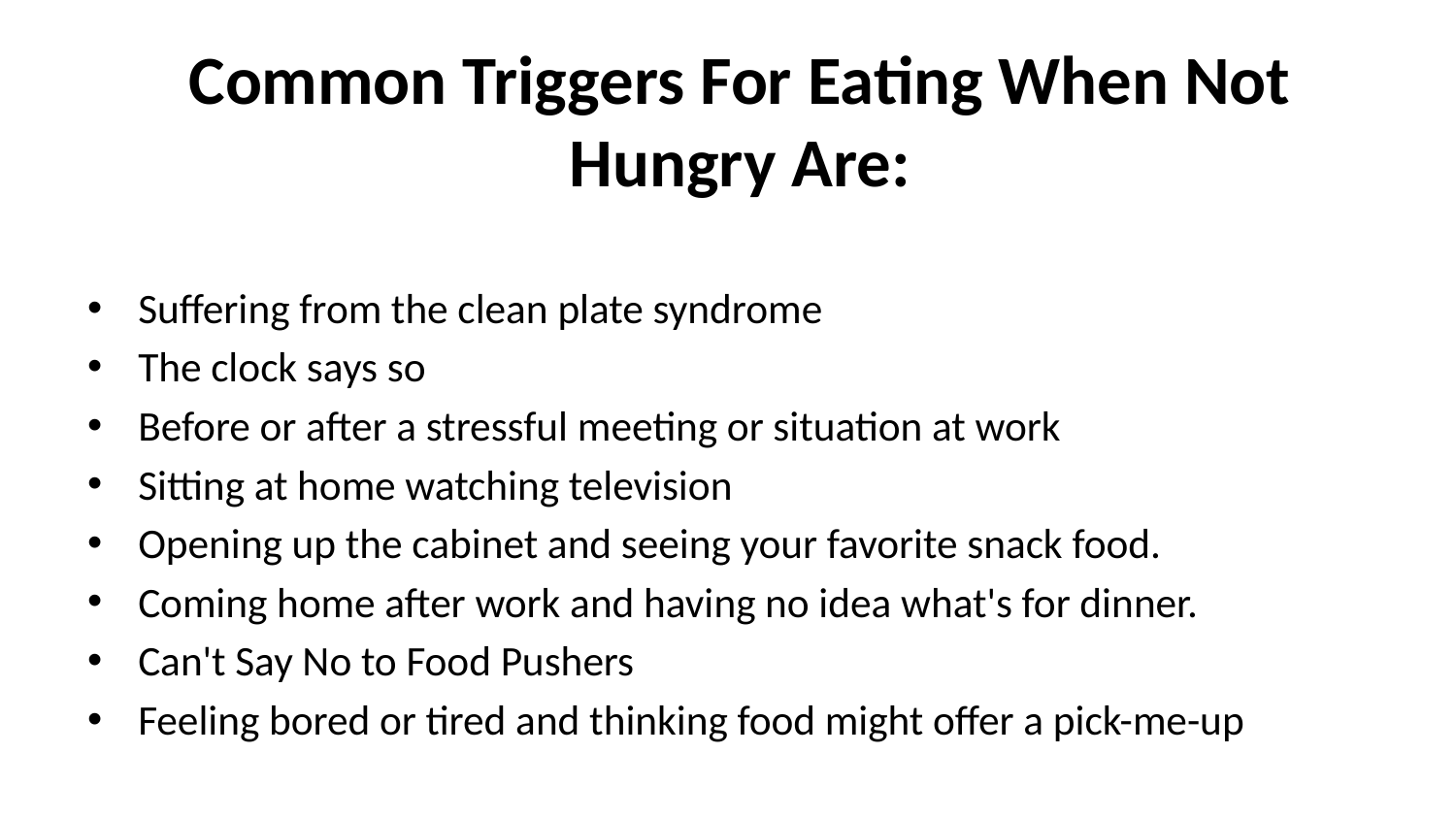

# Common Triggers For Eating When Not Hungry Are:

Suffering from the clean plate syndrome
The clock says so
Before or after a stressful meeting or situation at work
Sitting at home watching television
Opening up the cabinet and seeing your favorite snack food.
Coming home after work and having no idea what's for dinner.
Can't Say No to Food Pushers
Feeling bored or tired and thinking food might offer a pick-me-up